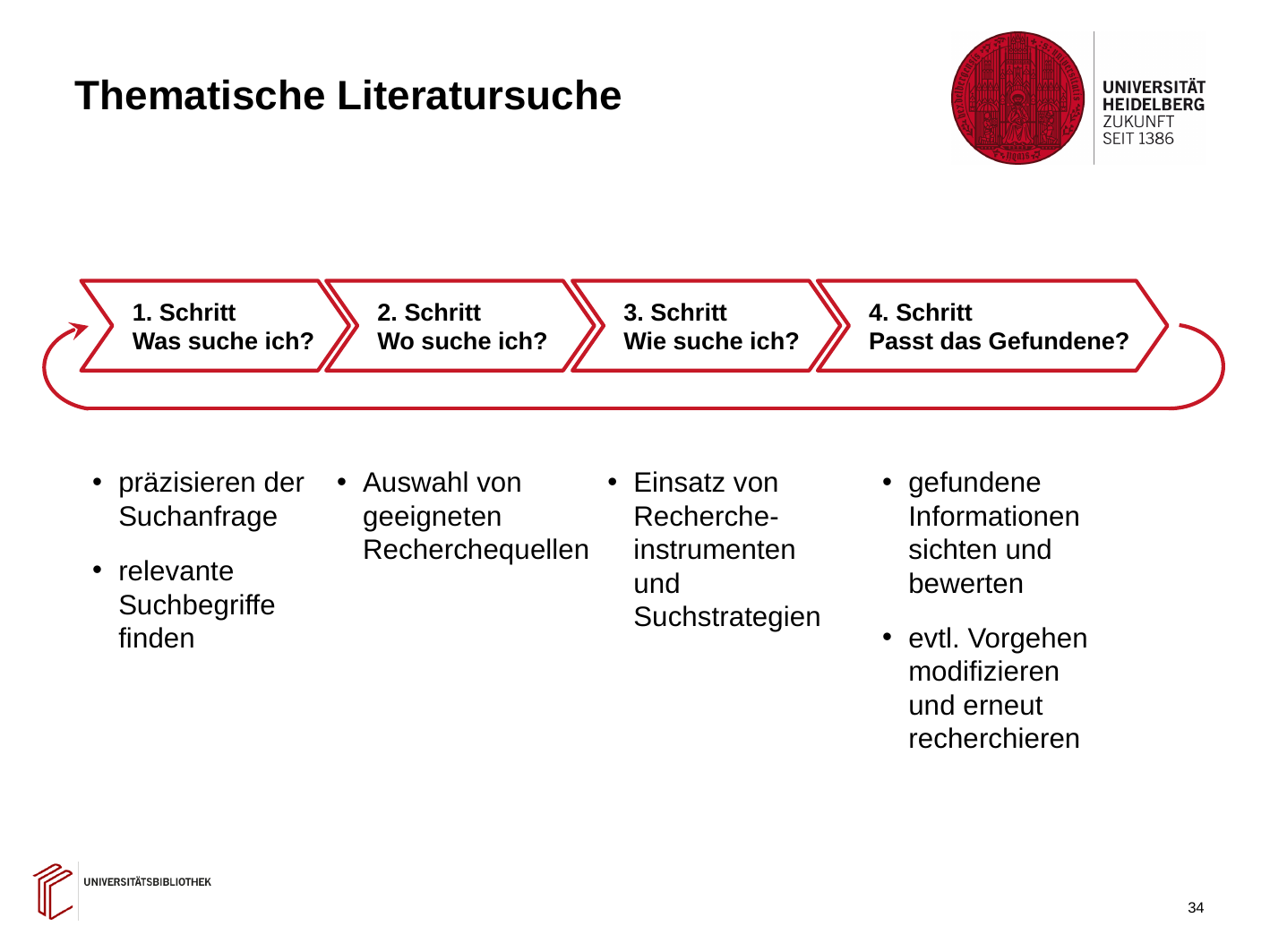

# Thematische Literatursuche
1. Schritt
Was suche ich?
2. Schritt
Wo suche ich?
3. Schritt
Wie suche ich?
4. Schritt
Passt das Gefundene?

Einsatz von Recherche-instrumenten und Suchstrategien
präzisieren der Suchanfrage
relevante Suchbegriffe finden
Auswahl von geeigneten Recherchequellen
gefundene Informationen sichten und bewerten
evtl. Vorgehen modifizieren und erneut recherchieren
34